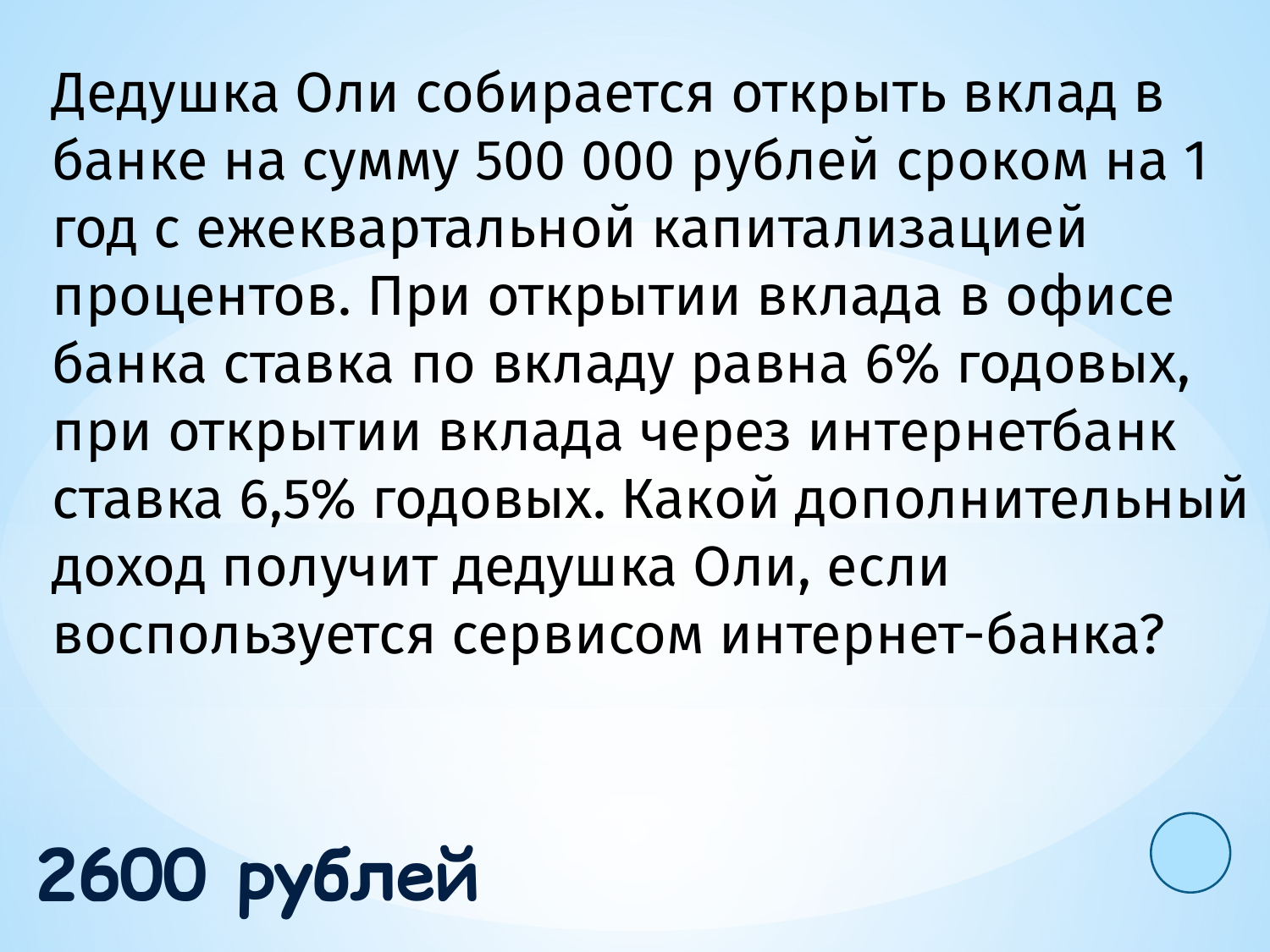

Дедушка Оли собирается открыть вклад в банке на сумму 500 000 рублей сроком на 1 год с ежеквартальной капитализацией процентов. При открытии вклада в офисе банка ставка по вкладу равна 6% годовых, при открытии вклада через интернетбанк ставка 6,5% годовых. Какой дополнительный доход получит дедушка Оли, если воспользуется сервисом интернет-банка?

2600 рублей